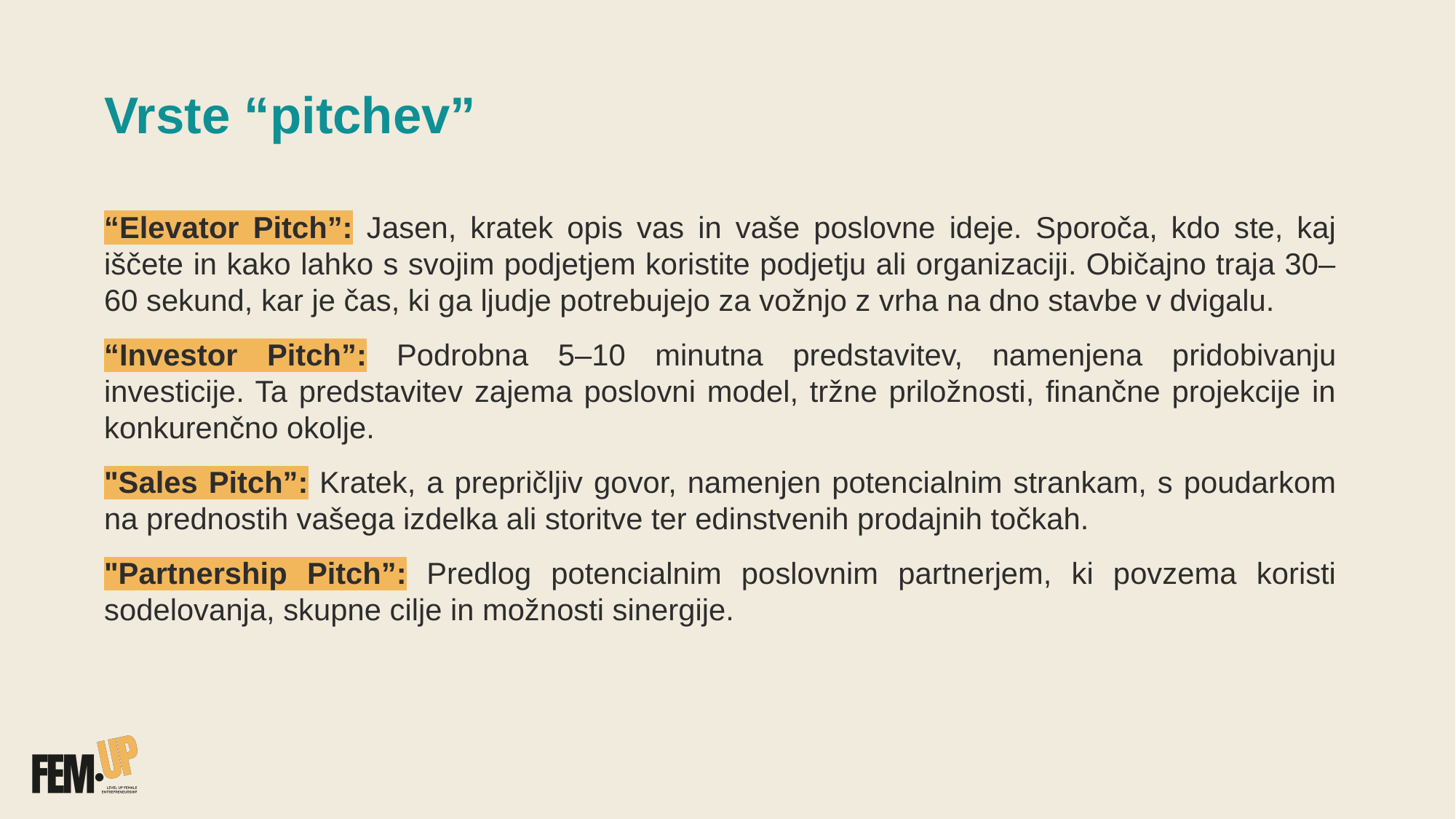

# Vrste “pitchev”
“Elevator Pitch”: Jasen, kratek opis vas in vaše poslovne ideje. Sporoča, kdo ste, kaj iščete in kako lahko s svojim podjetjem koristite podjetju ali organizaciji. Običajno traja 30–60 sekund, kar je čas, ki ga ljudje potrebujejo za vožnjo z vrha na dno stavbe v dvigalu.
“Investor Pitch”: Podrobna 5–10 minutna predstavitev, namenjena pridobivanju investicije. Ta predstavitev zajema poslovni model, tržne priložnosti, finančne projekcije in konkurenčno okolje.
"Sales Pitch”: Kratek, a prepričljiv govor, namenjen potencialnim strankam, s poudarkom na prednostih vašega izdelka ali storitve ter edinstvenih prodajnih točkah.
"Partnership Pitch”: Predlog potencialnim poslovnim partnerjem, ki povzema koristi sodelovanja, skupne cilje in možnosti sinergije.